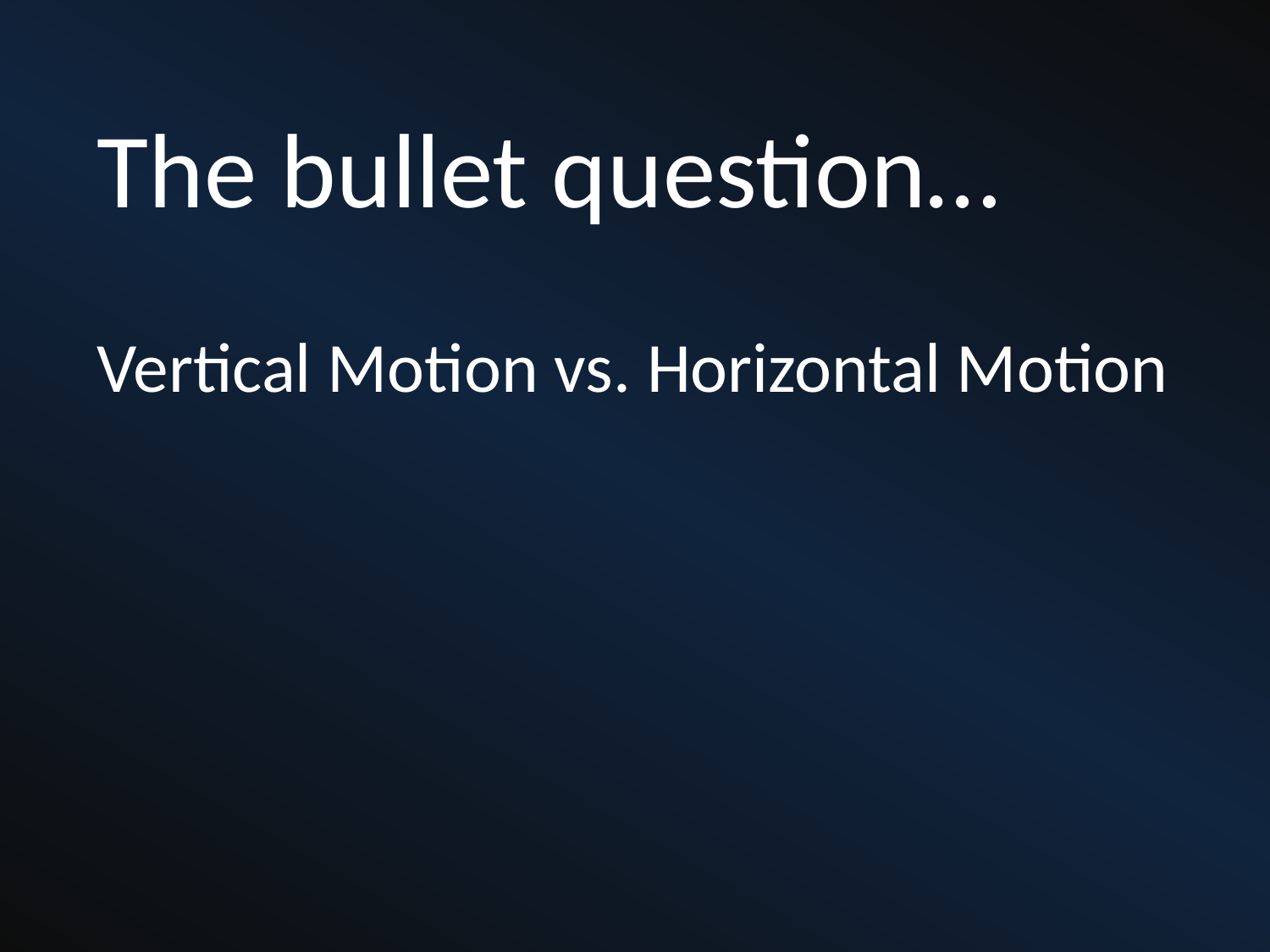

The bullet question…

Vertical Motion vs. Horizontal Motion